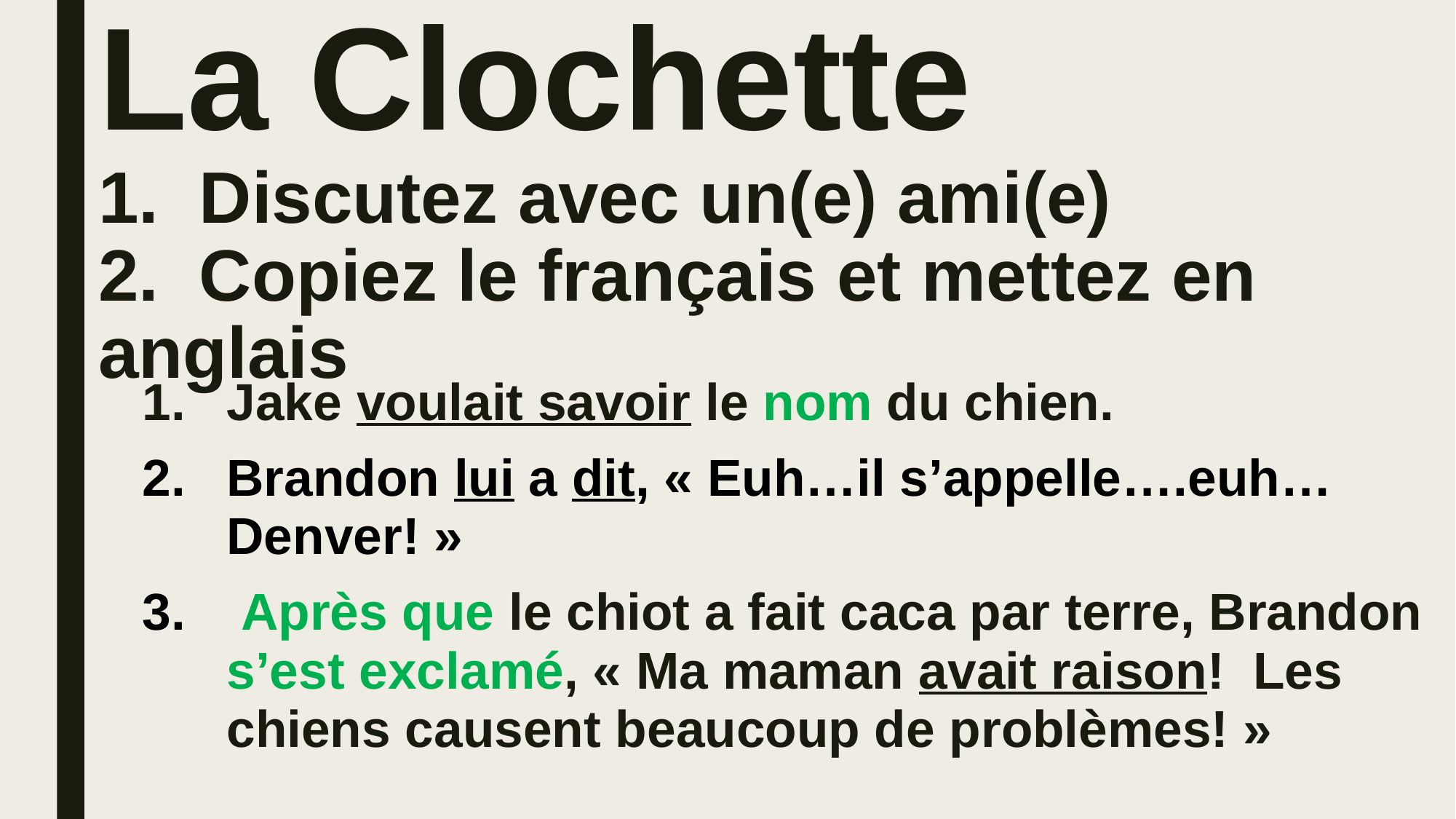

# La Clochette 1.  Discutez avec un(e) ami(e) 2.  Copiez le français et mettez en anglais
Jake voulait savoir le nom du chien.
Brandon lui a dit, « Euh…il s’appelle….euh…Denver! »
 Après que le chiot a fait caca par terre, Brandon s’est exclamé, « Ma maman avait raison!  Les chiens causent beaucoup de problèmes! »